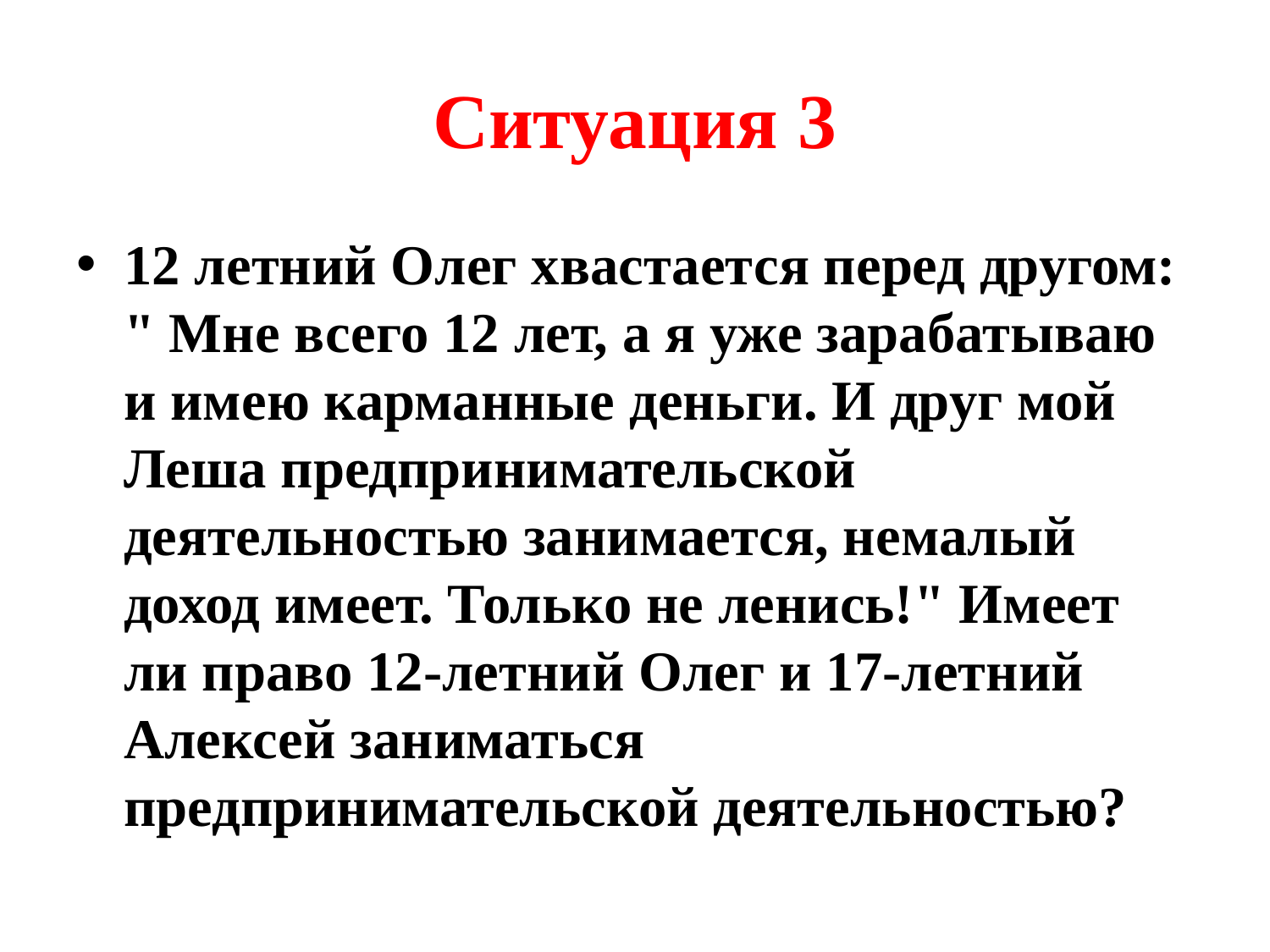

# Ситуация 3
12 летний Олег хвастается перед другом: " Мне всего 12 лет, а я уже зарабатываю и имею карманные деньги. И друг мой Леша предпринимательской деятельностью занимается, немалый доход имеет. Только не ленись!" Имеет ли право 12-летний Олег и 17-летний Алексей заниматься предпринимательской деятельностью?